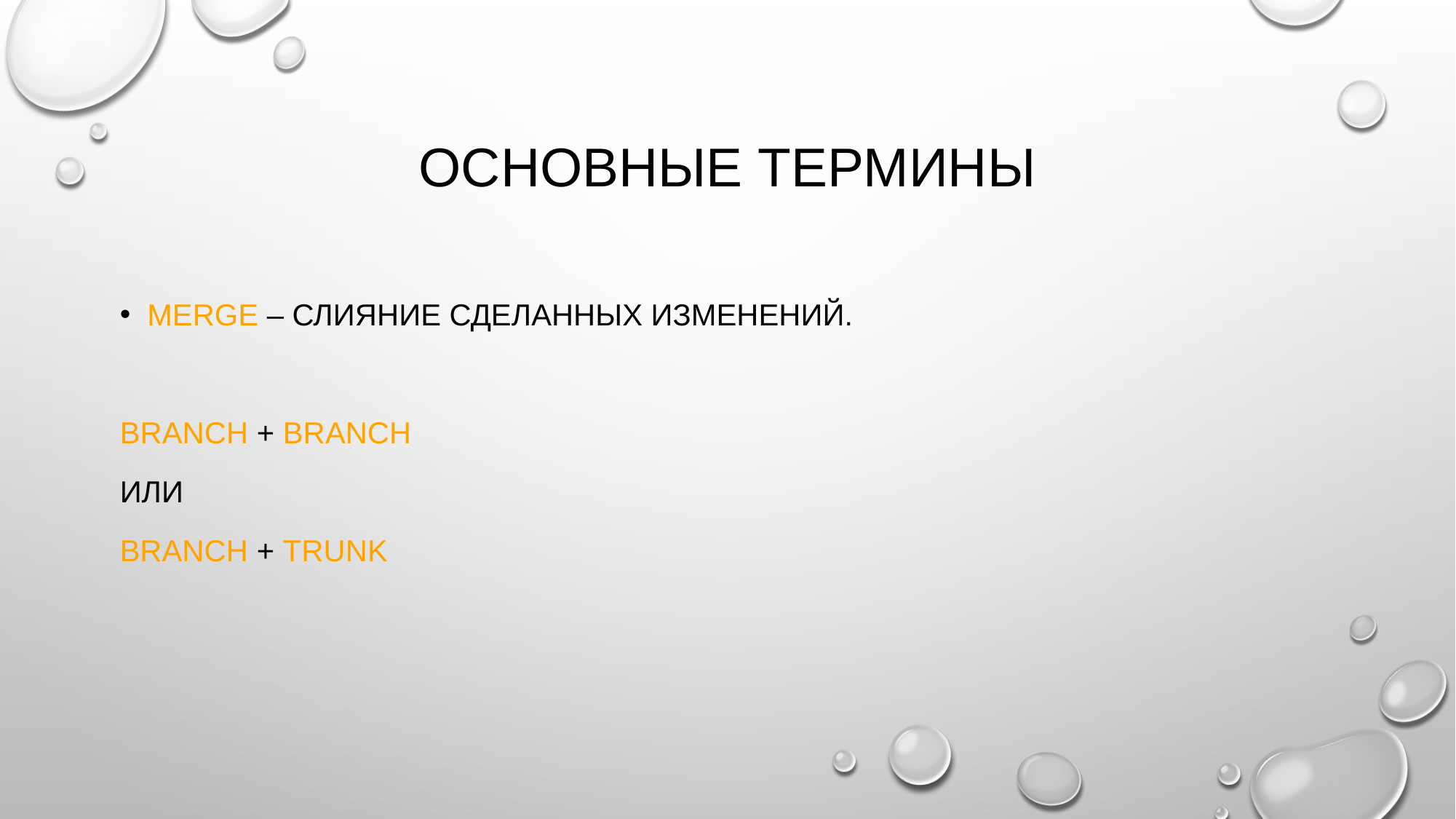

# Основные термины
Merge – Слияние сделанных изменений.

Branch + branch
ИЛИ
branch + TRUNK